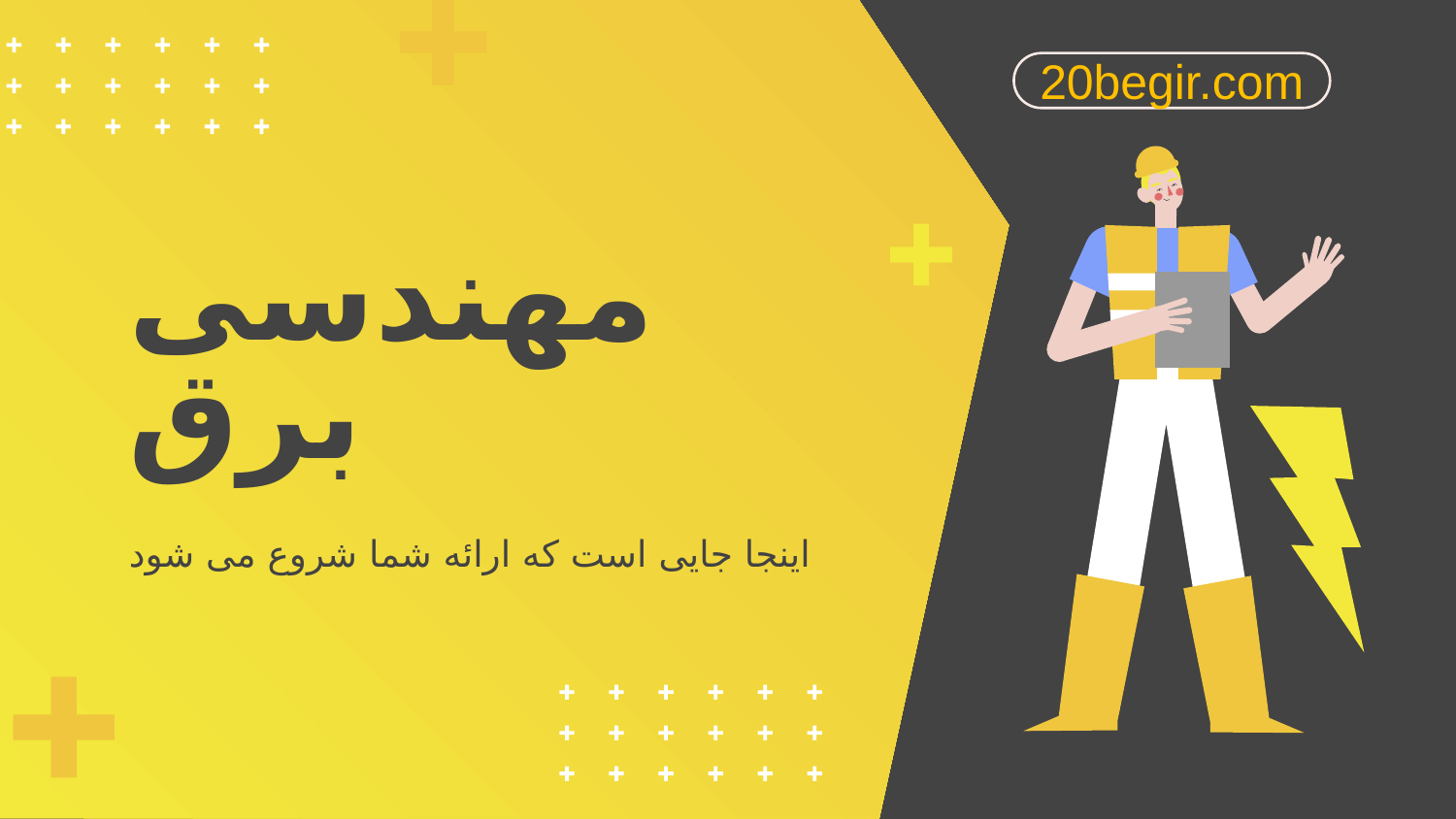

20begir.com

# مهندسی برق
اینجا جایی است که ارائه شما شروع می شود